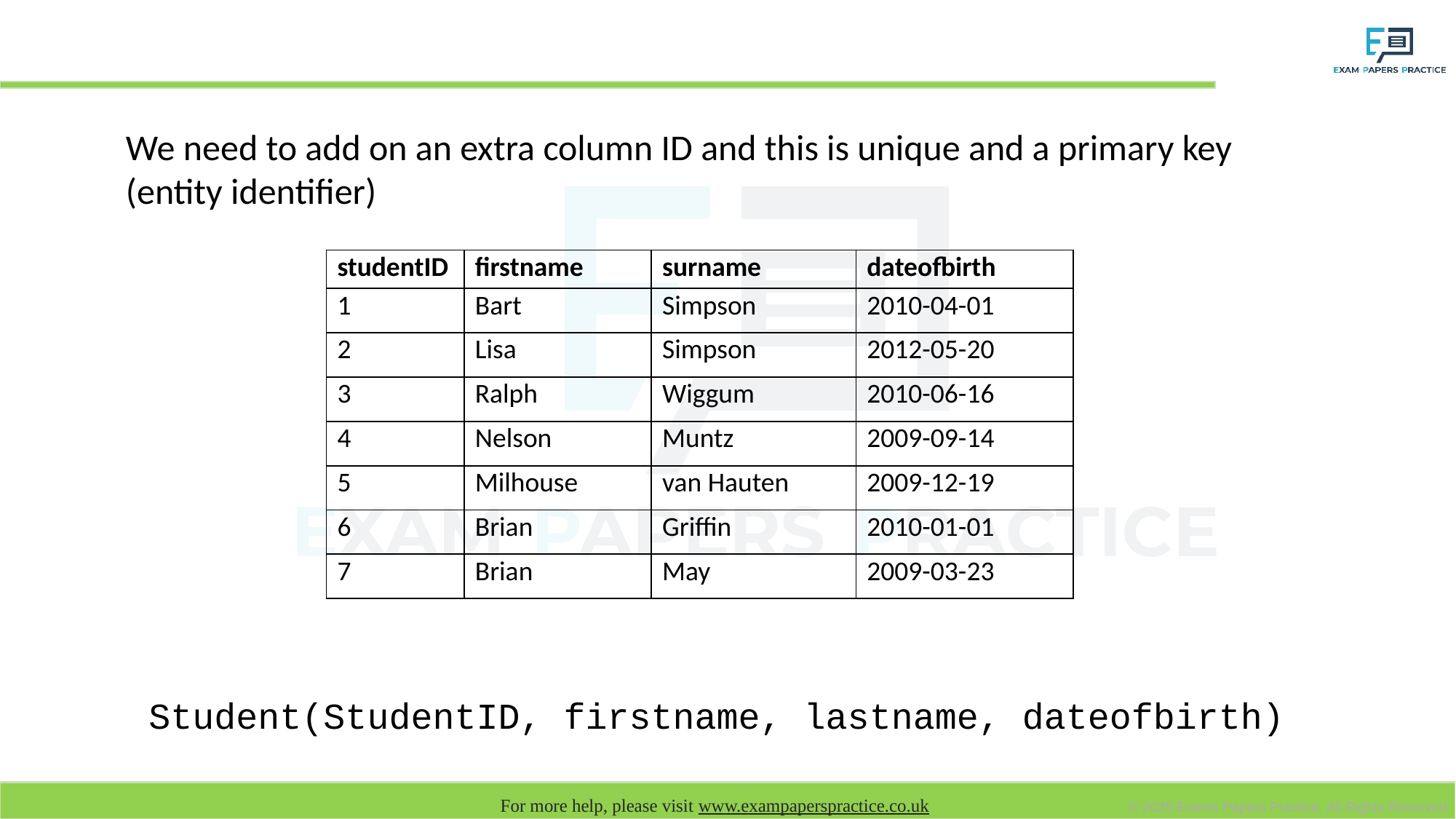

# Unique
We need to add on an extra column ID and this is unique and a primary key (entity identifier)

| studentID | firstname | surname | dateofbirth |
| --- | --- | --- | --- |
| 1 | Bart | Simpson | 2010-04-01 |
| 2 | Lisa | Simpson | 2012-05-20 |
| 3 | Ralph | Wiggum | 2010-06-16 |
| 4 | Nelson | Muntz | 2009-09-14 |
| 5 | Milhouse | van Hauten | 2009-12-19 |
| 6 | Brian | Griffin | 2010-01-01 |
| 7 | Brian | May | 2009-03-23 |
Student(StudentID, firstname, lastname, dateofbirth)